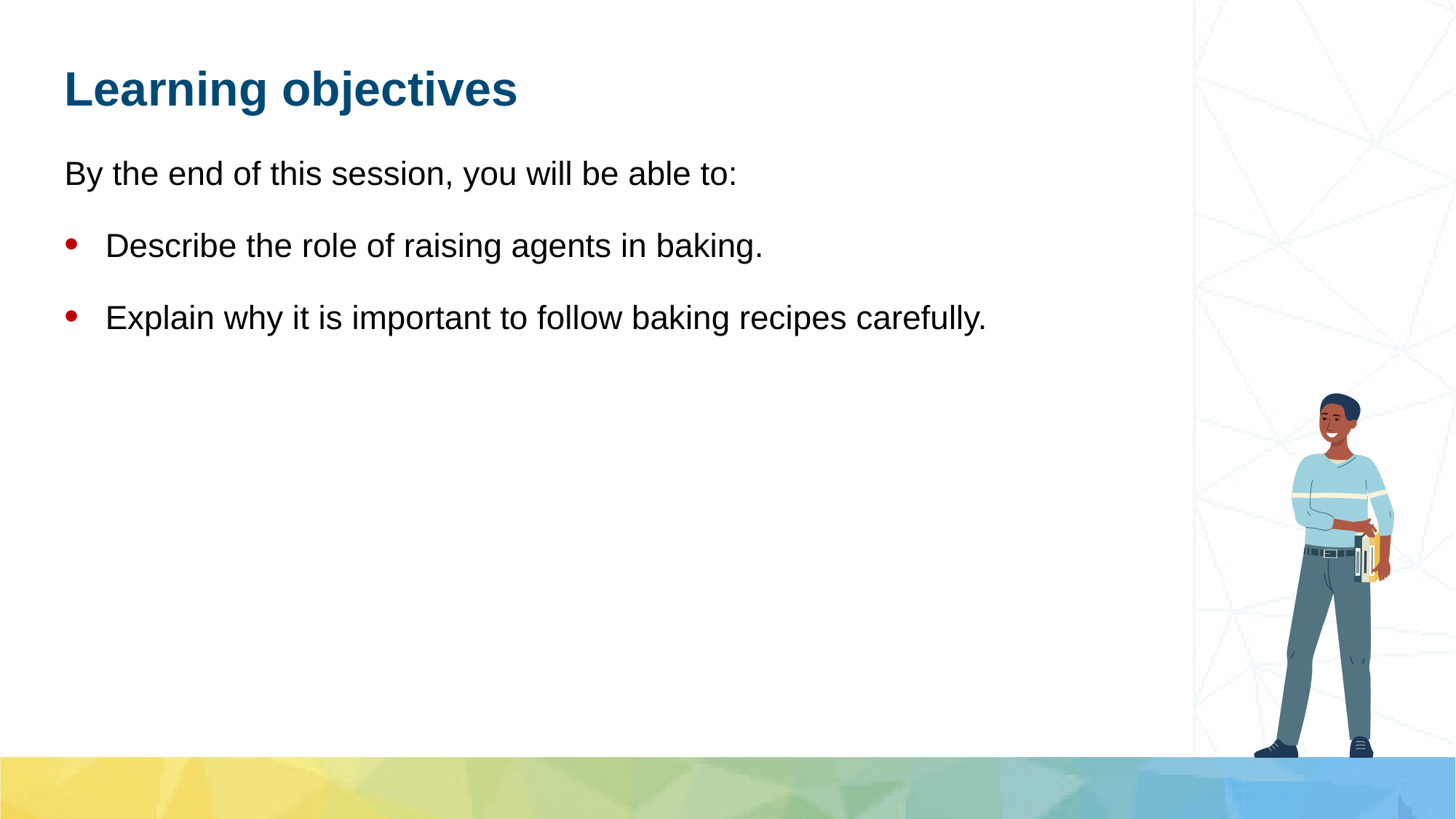

# Learning objectives
By the end of this session, you will be able to:
Describe the role of raising agents in baking.
Explain why it is important to follow baking recipes carefully.